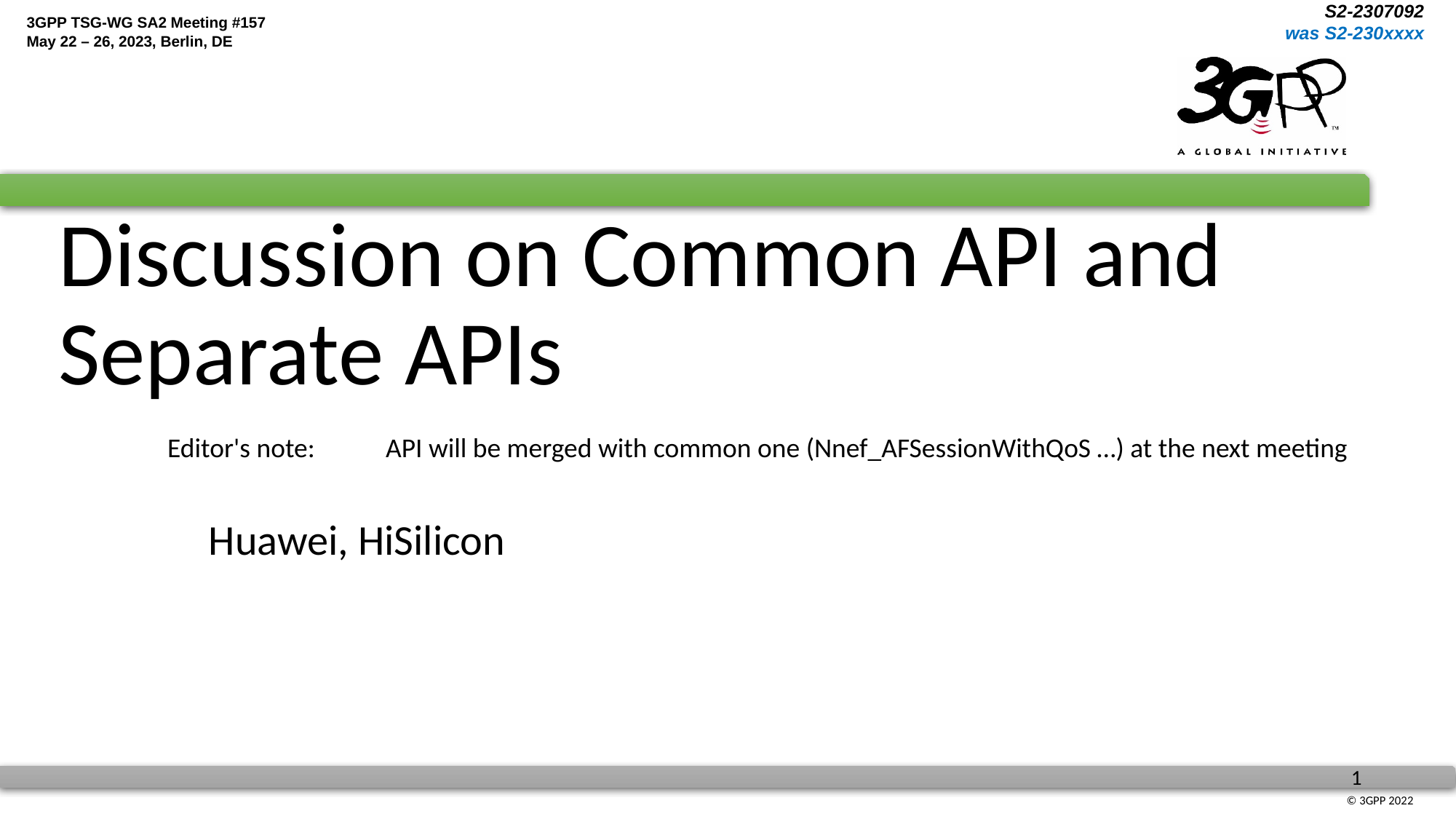

# Discussion on Common API and Separate APIs Editor's note:	API will be merged with common one (Nnef_AFSessionWithQoS …) at the next meeting
Huawei, HiSilicon